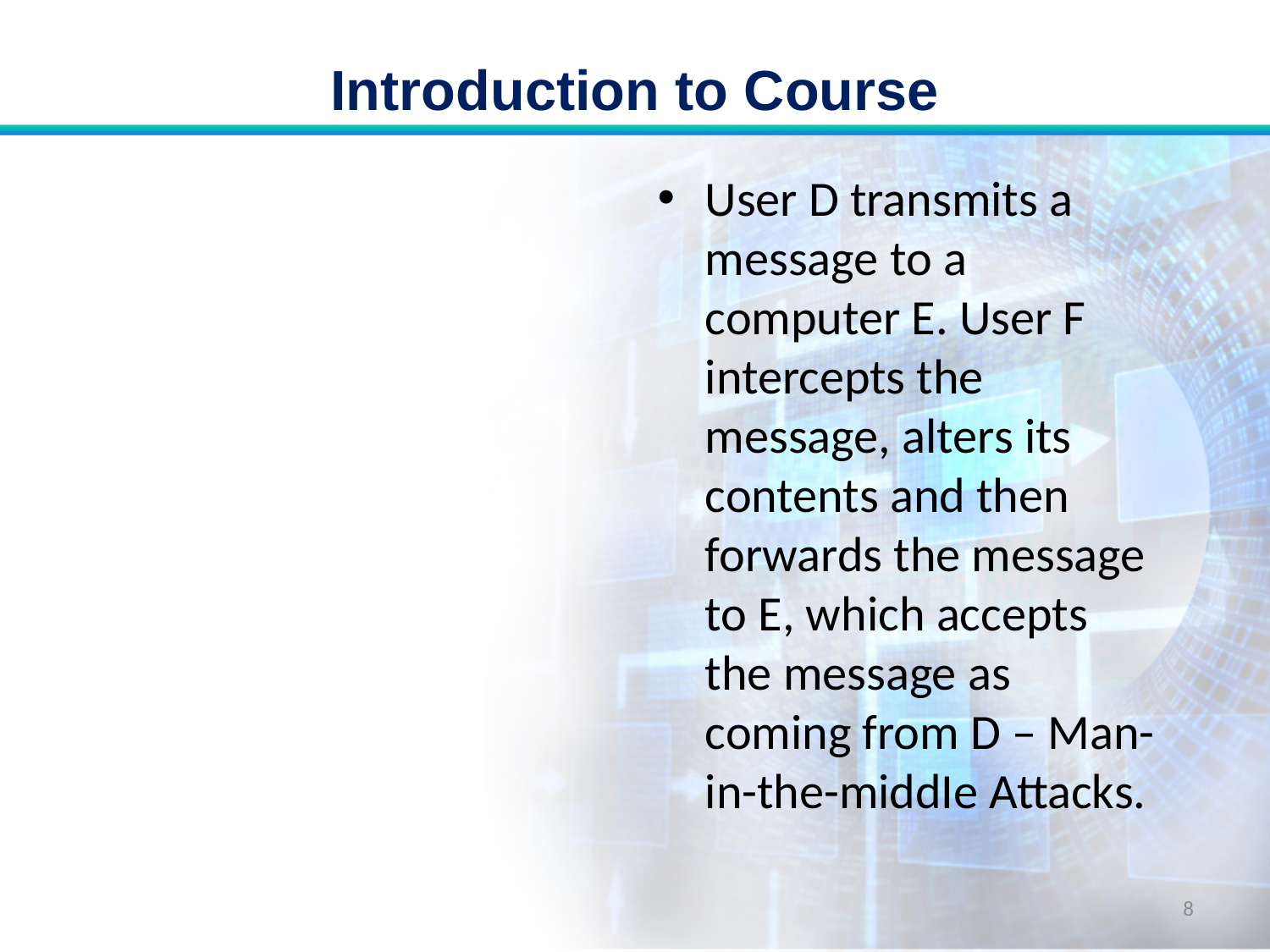

# Introduction to Course
User D transmits a message to a computer E. User F intercepts the message, alters its contents and then forwards the message to E, which accepts the message as coming from D – Man-in-the-middIe Attacks.

8